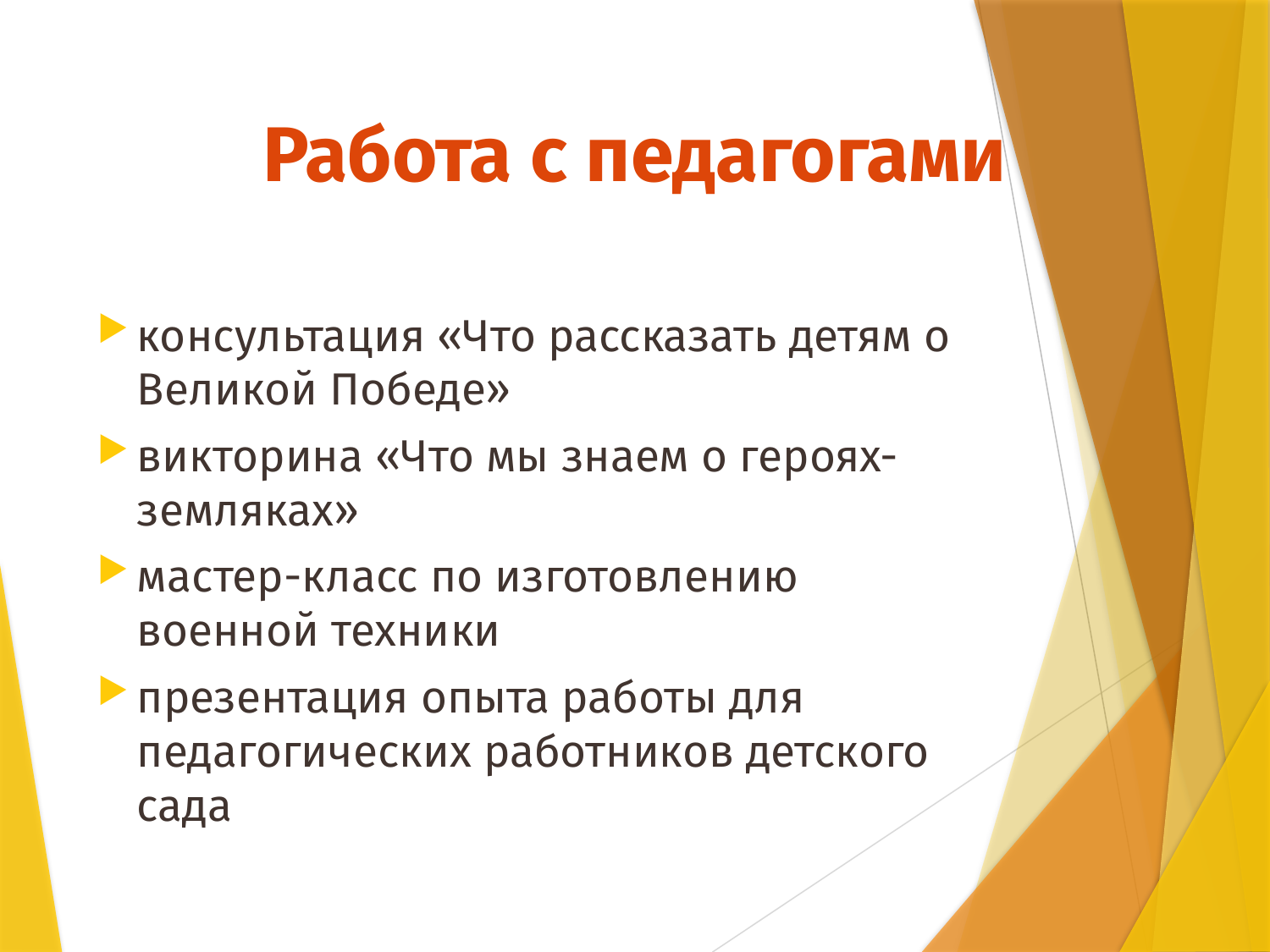

# Работа с педагогами
консультация «Что рассказать детям о Великой Победе»
викторина «Что мы знаем о героях-земляках»
мастер-класс по изготовлению военной техники
презентация опыта работы для педагогических работников детского сада